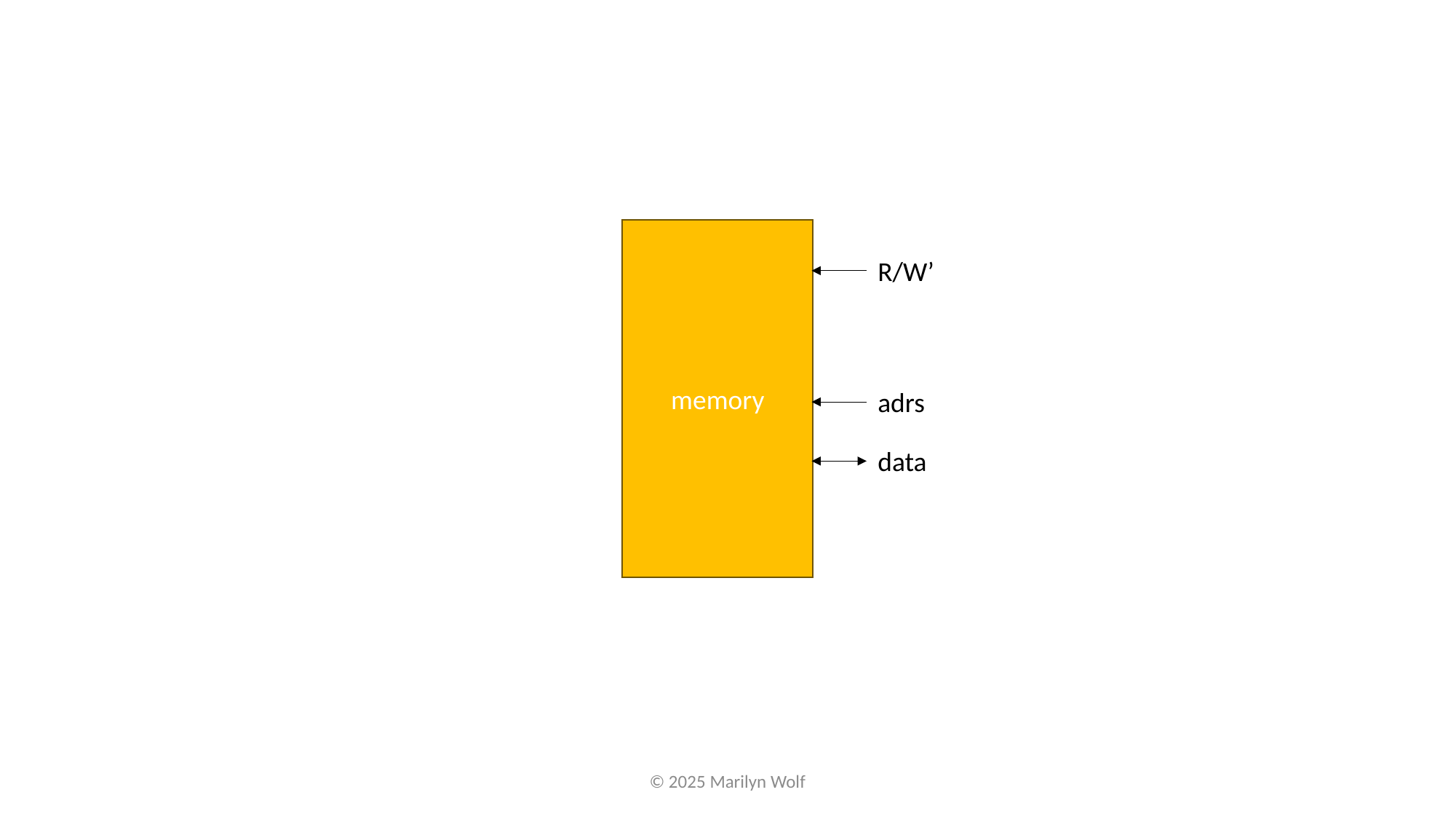

memory
R/W’
adrs
data
© 2025 Marilyn Wolf